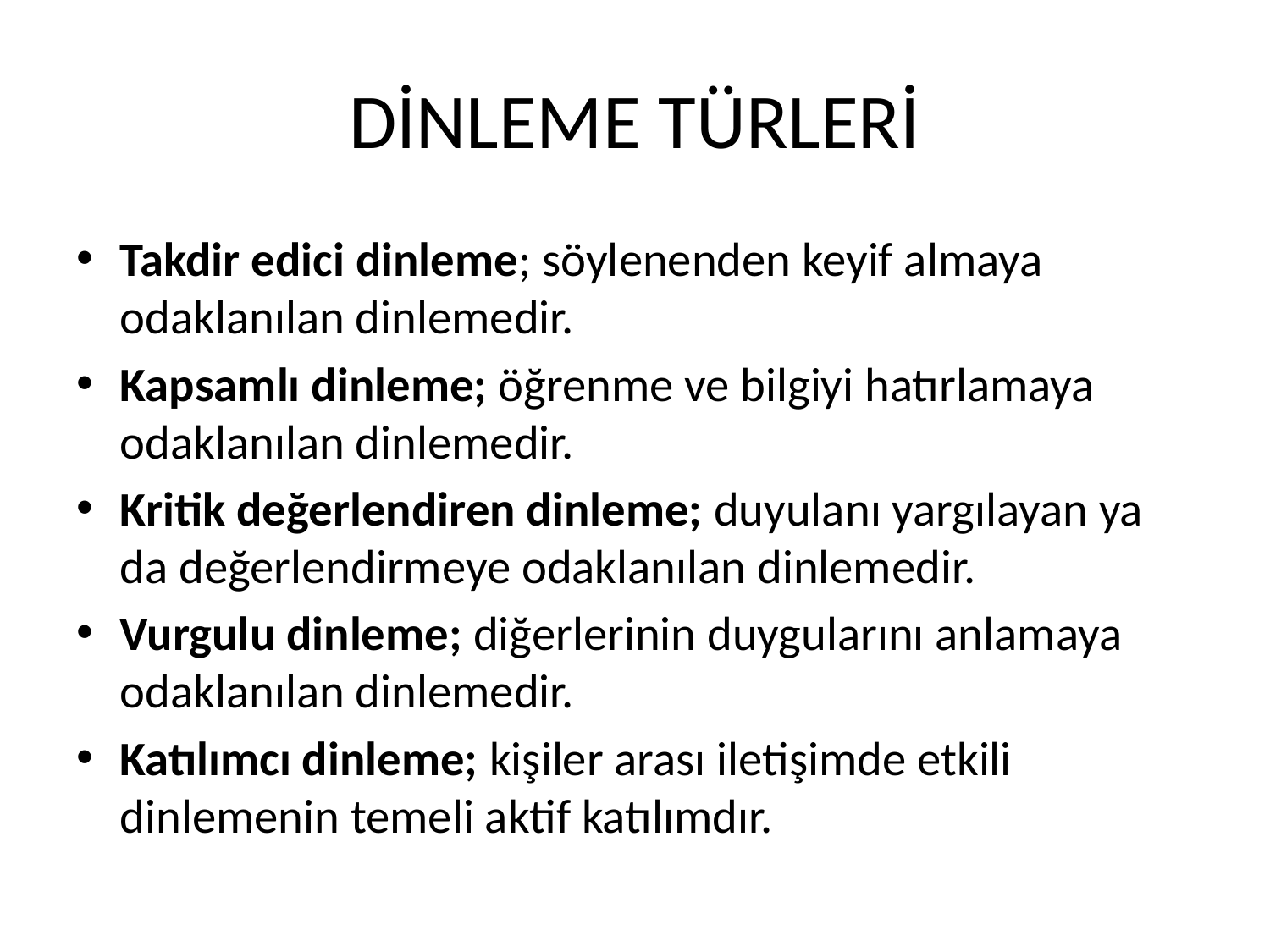

# DİNLEME TÜRLERİ
Takdir edici dinleme; söylenenden keyif almaya odaklanılan dinlemedir.
Kapsamlı dinleme; öğrenme ve bilgiyi hatırlamaya odaklanılan dinlemedir.
Kritik değerlendiren dinleme; duyulanı yargılayan ya da değerlendirmeye odaklanılan dinlemedir.
Vurgulu dinleme; diğerlerinin duygularını anlamaya odaklanılan dinlemedir.
Katılımcı dinleme; kişiler arası iletişimde etkili dinlemenin temeli aktif katılımdır.